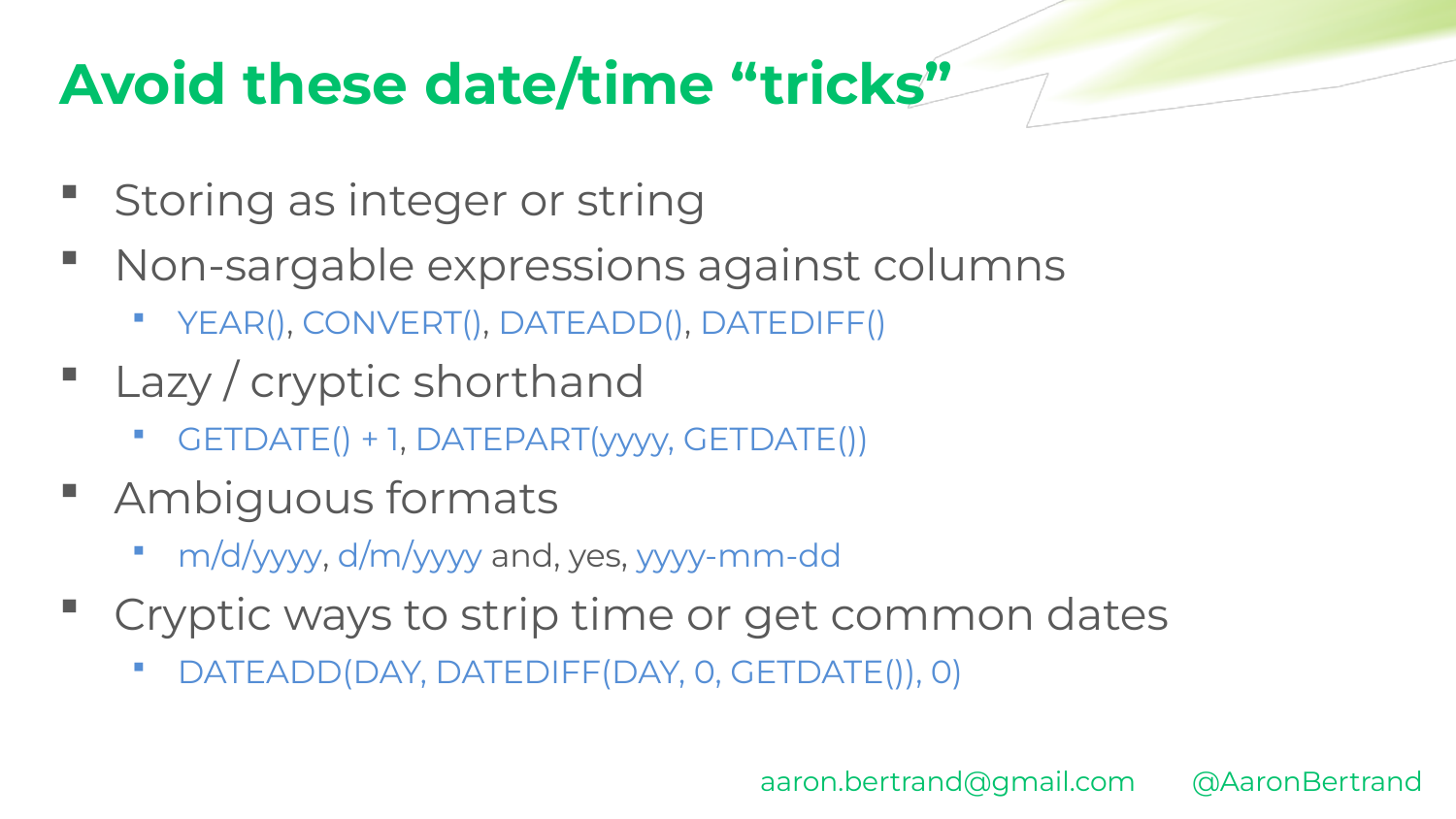

# Avoid these date/time “tricks”
Storing as integer or string
Non-sargable expressions against columns
YEAR(), CONVERT(), DATEADD(), DATEDIFF()
Lazy / cryptic shorthand
GETDATE() + 1, DATEPART(yyyy, GETDATE())
Ambiguous formats
m/d/yyyy, d/m/yyyy and, yes, yyyy-mm-dd
Cryptic ways to strip time or get common dates
DATEADD(DAY, DATEDIFF(DAY, 0, GETDATE()), 0)